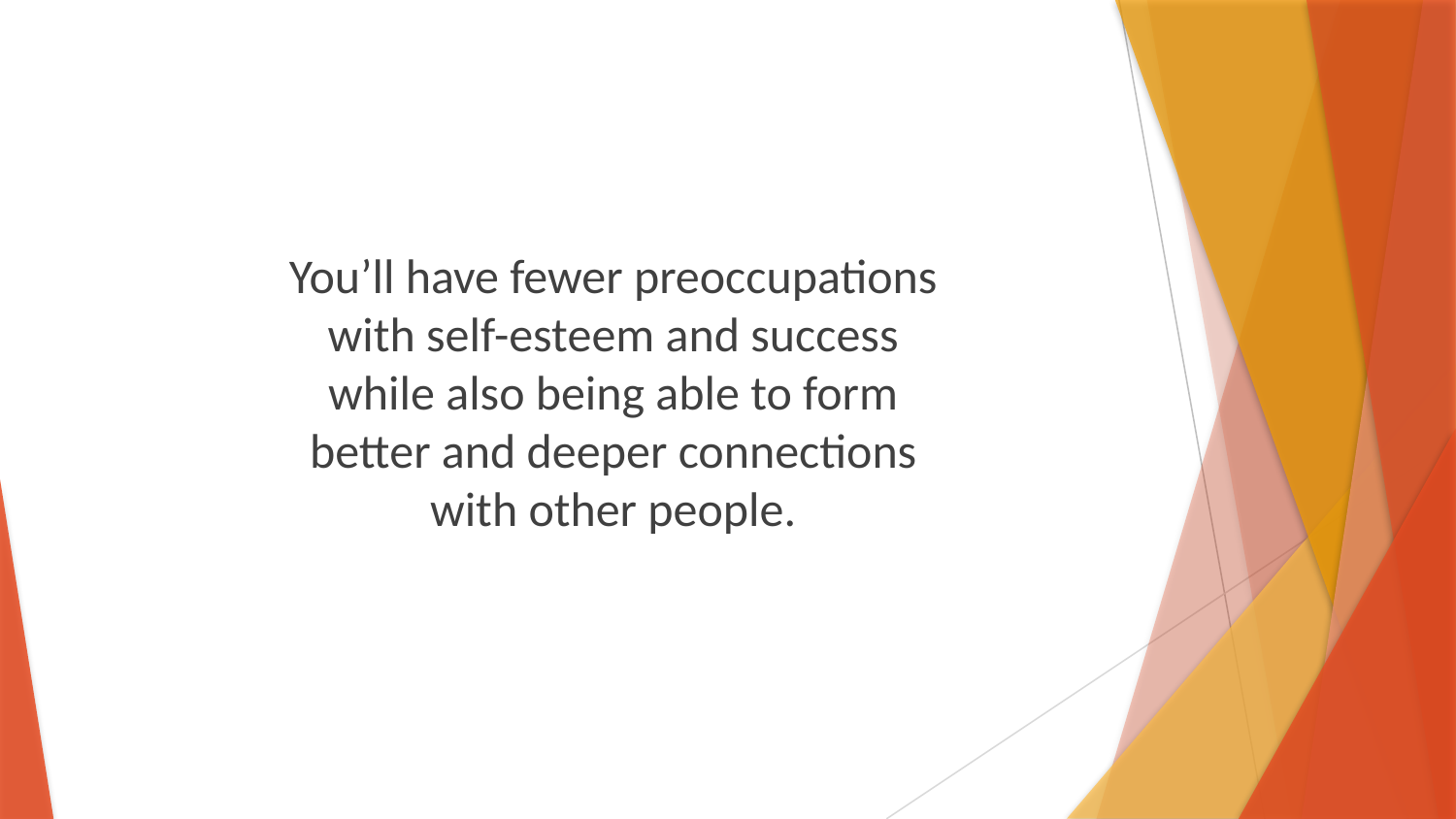

You’ll have fewer preoccupations with self-esteem and success while also being able to form better and deeper connections with other people.